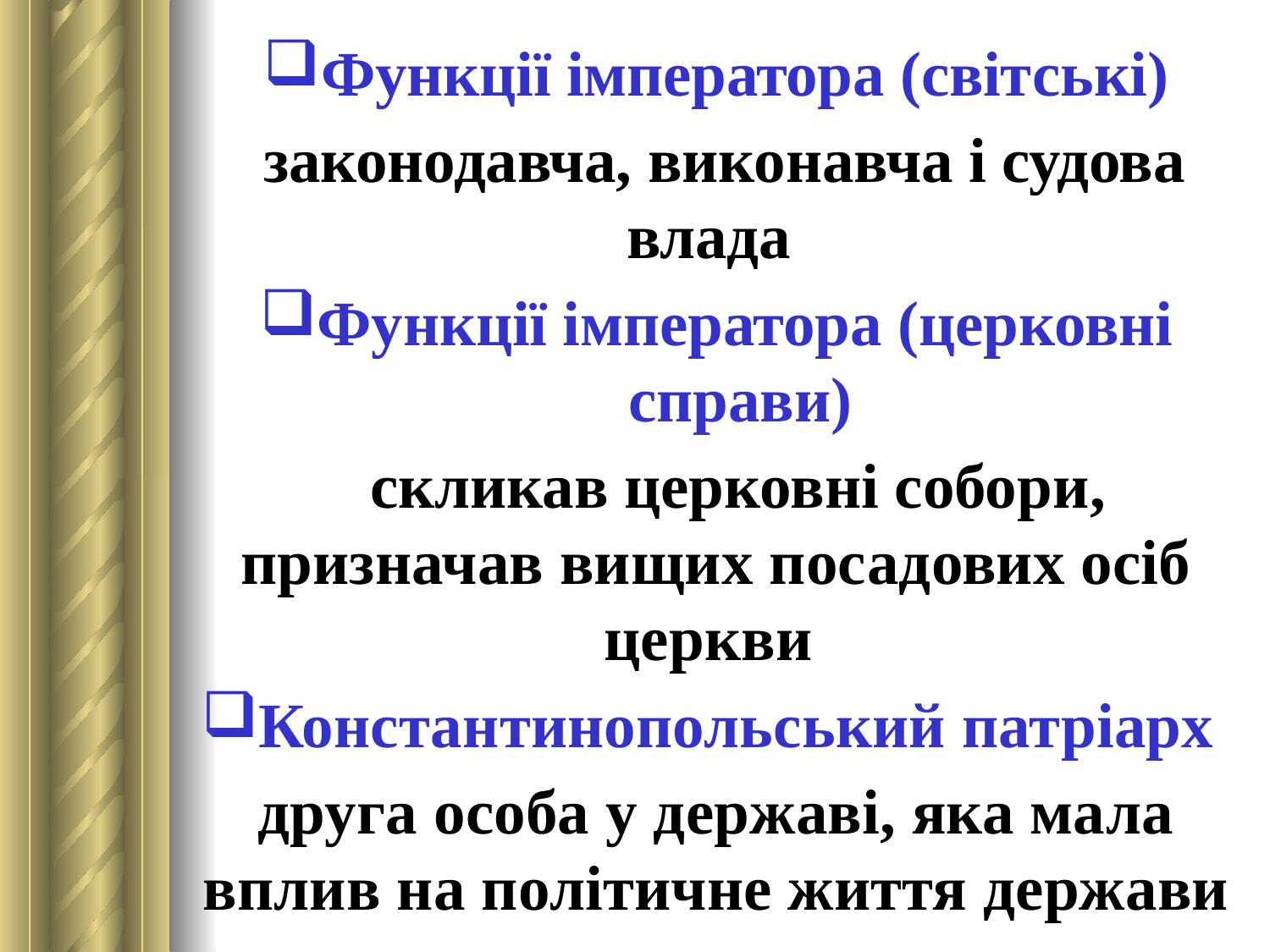

Функції імператора (світські)
 законодавча, виконавча і судова влада
Функції імператора (церковні справи)
 скликав церковні собо­ри, призначав вищих посадових осіб церкви
Константинопольський патріарх
друга особа у державі, яка мала вплив на політичне життя держави